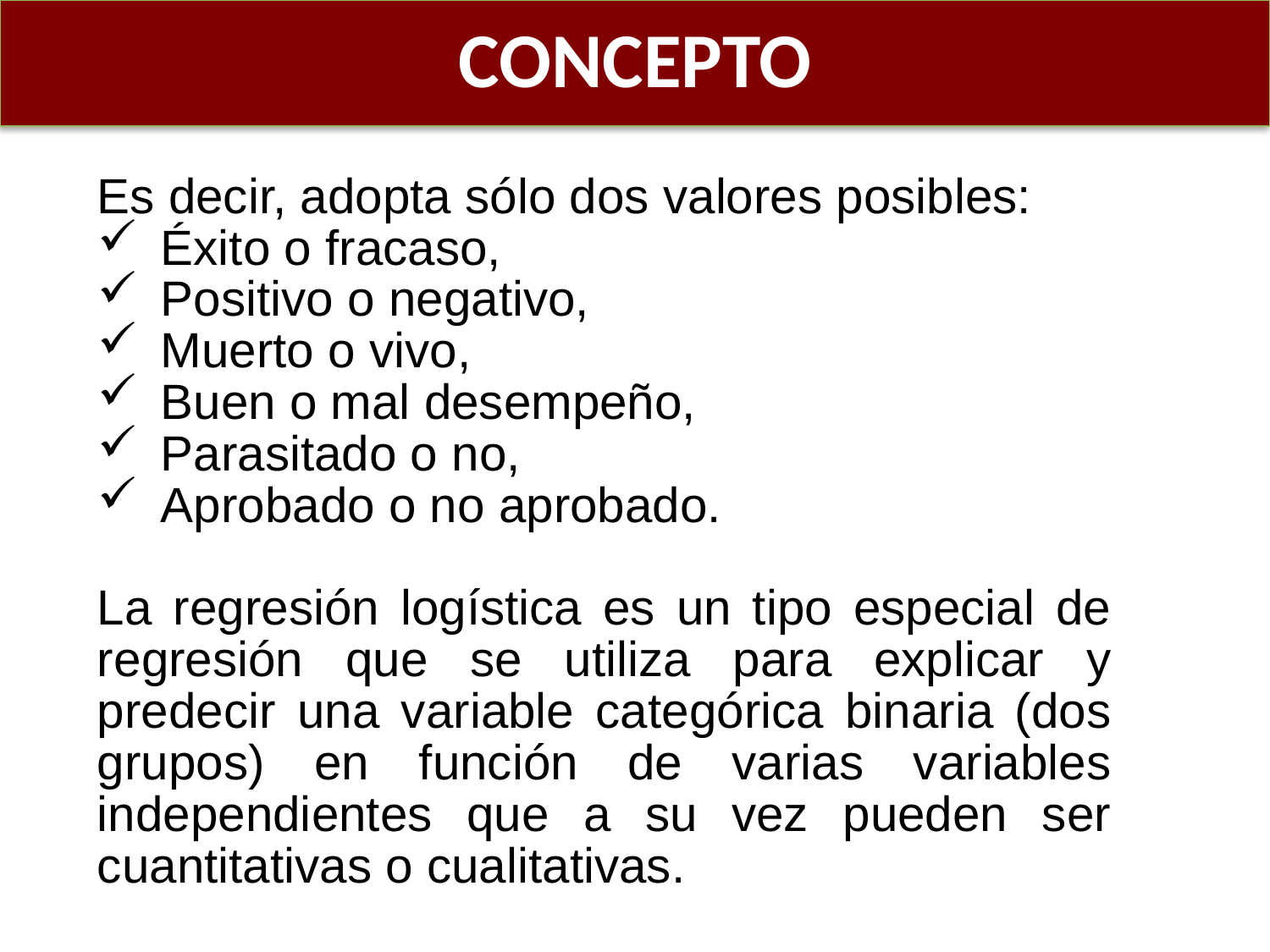

CONCEPTO
Es decir, adopta sólo dos valores posibles:
Éxito o fracaso,
Positivo o negativo,
Muerto o vivo,
Buen o mal desempeño,
Parasitado o no,
Aprobado o no aprobado.

La regresión logística es un tipo especial de regresión que se utiliza para explicar y predecir una variable categórica binaria (dos grupos) en función de varias variables independientes que a su vez pueden ser cuantitativas o cualitativas.